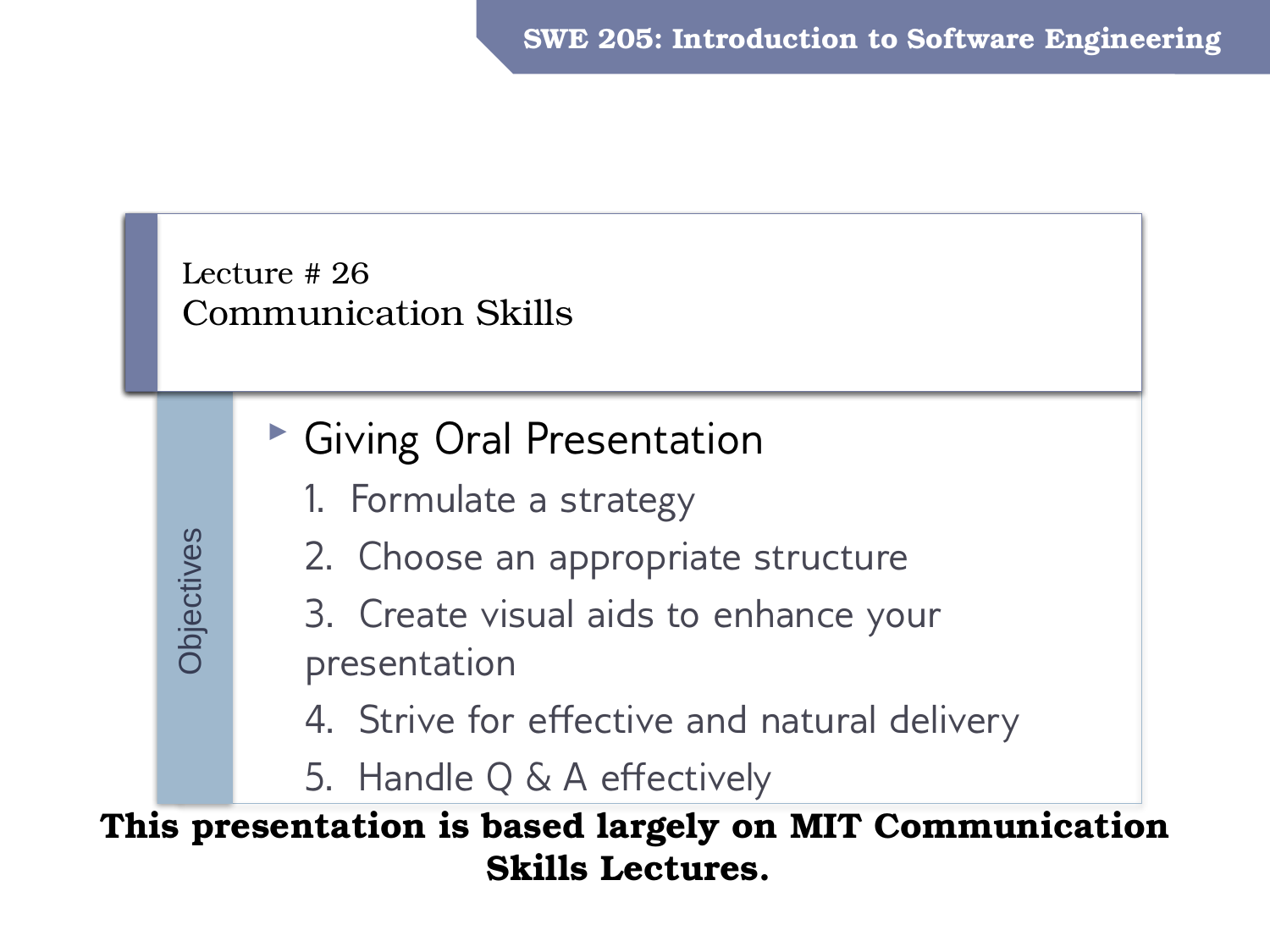

SWE 205: Introduction to Software Engineering
# Lecture # 26 Communication Skills
Giving Oral Presentation
1.  Formulate a strategy
2.  Choose an appropriate structure
3.  Create visual aids to enhance your presentation
4.  Strive for effective and natural delivery
5.  Handle Q & A effectively

This presentation is based largely on MIT Communication Skills Lectures.